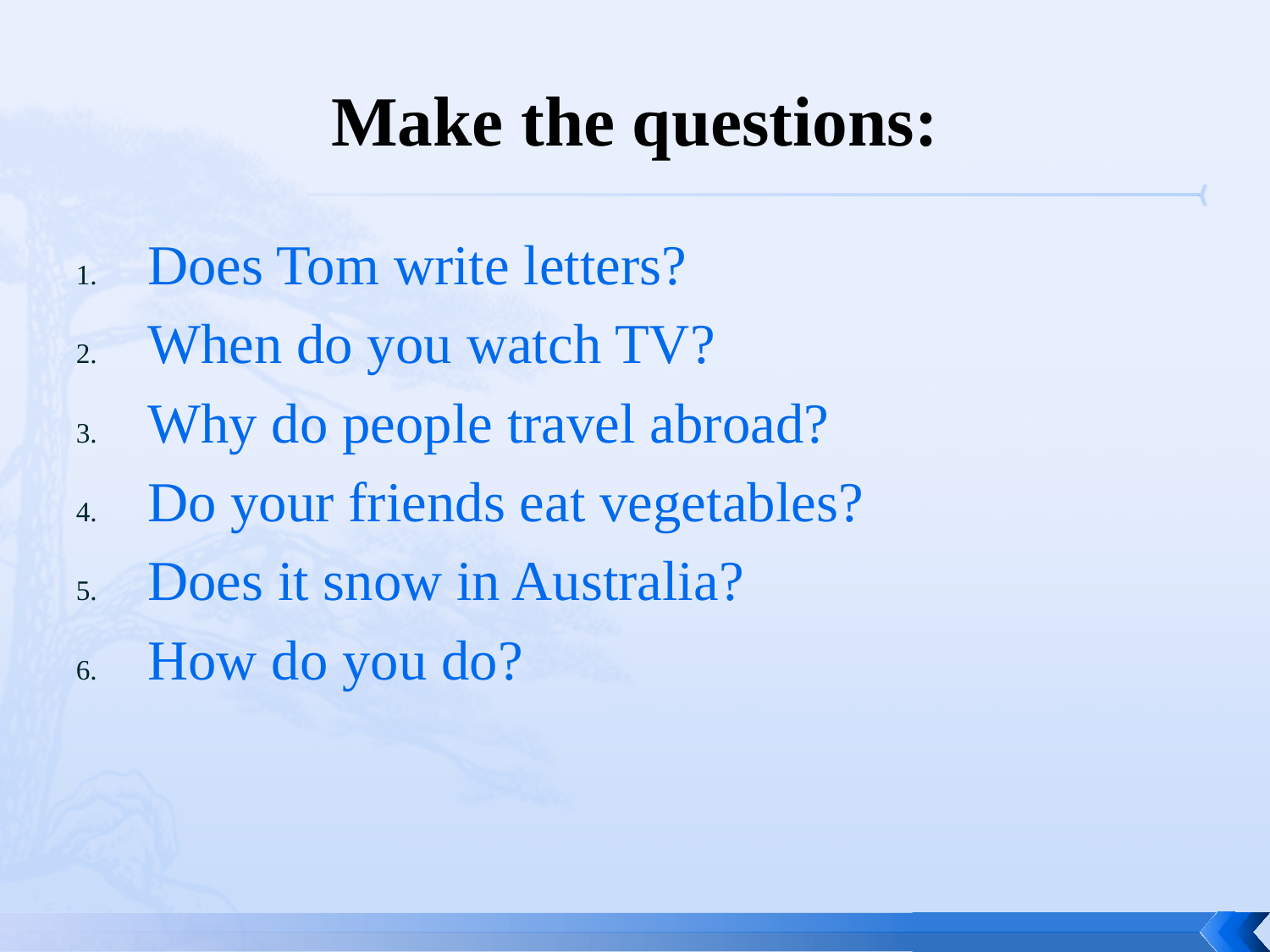

# Make the questions:
Does Tom write letters?
When do you watch TV?
Why do people travel abroad?
Do your friends eat vegetables?
Does it snow in Australia?
How do you do?